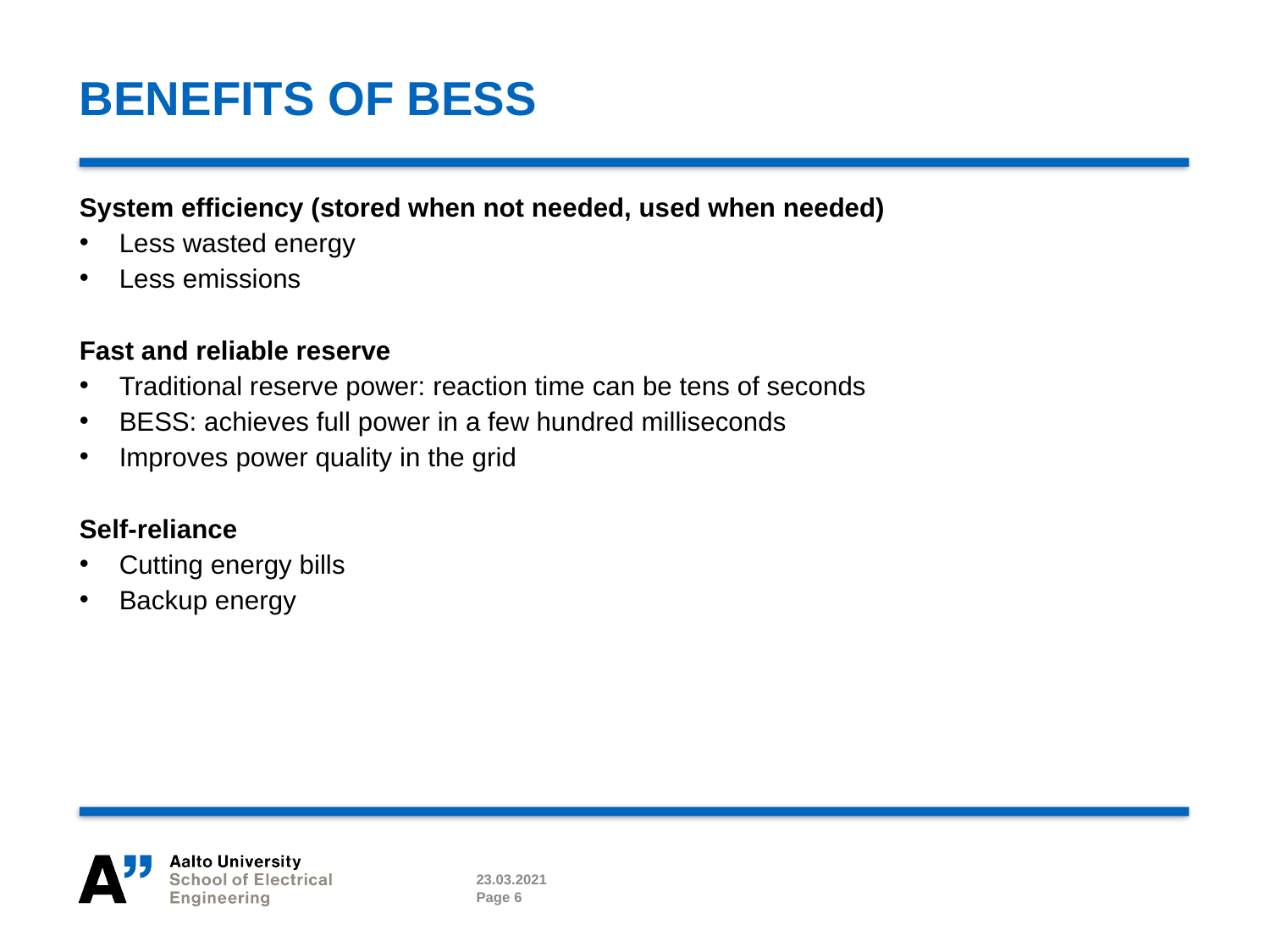

# BENEFITS OF BESS
System efficiency (stored when not needed, used when needed)
Less wasted energy
Less emissions

Fast and reliable reserve
Traditional reserve power: reaction time can be tens of seconds
BESS: achieves full power in a few hundred milliseconds
Improves power quality in the grid

Self-reliance
Cutting energy bills
Backup energy

23.03.2021
Page 6